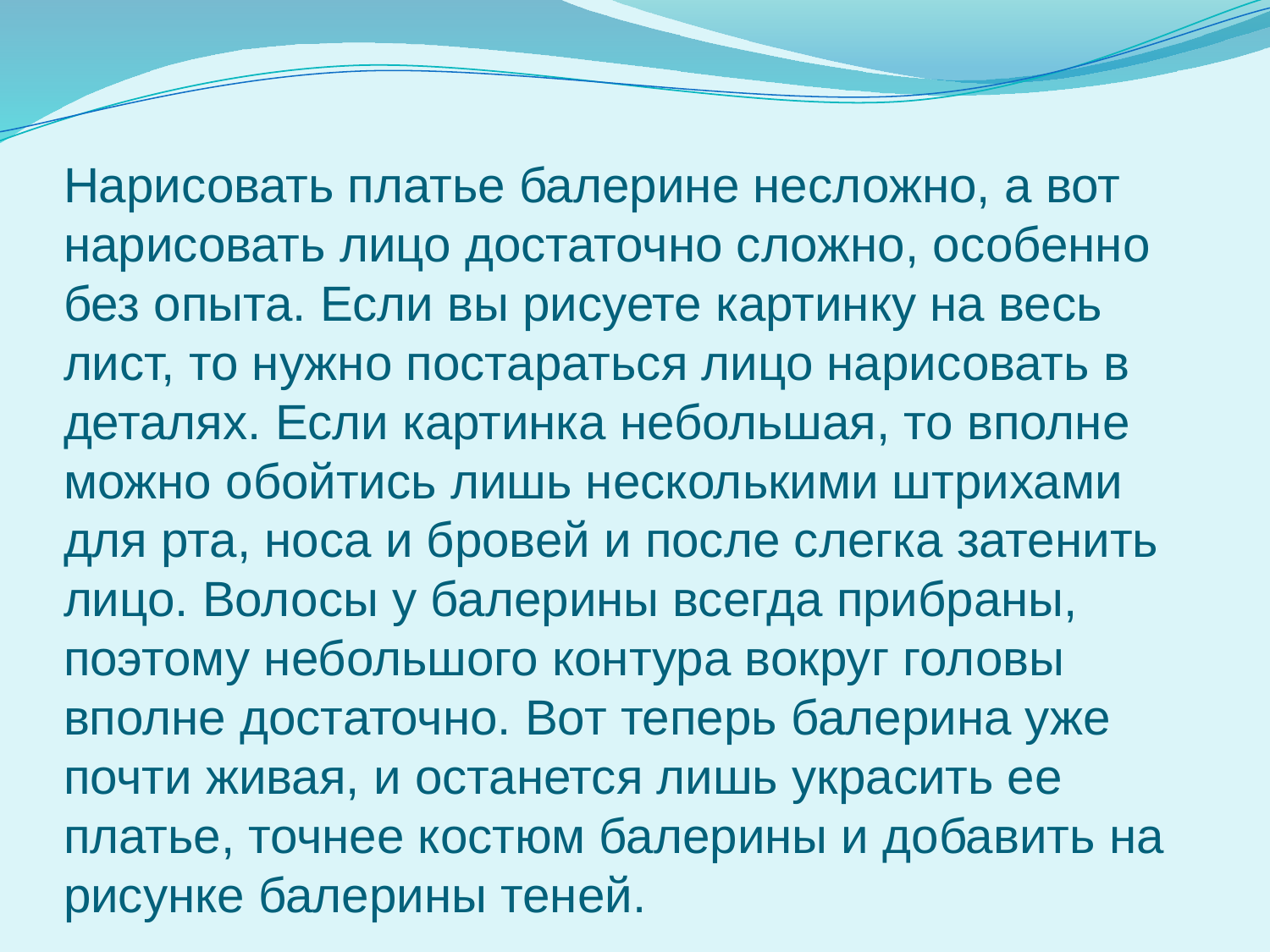

# Нарисовать платье балерине несложно, а вот нарисовать лицо достаточно сложно, особенно без опыта. Если вы рисуете картинку на весь лист, то нужно постараться лицо нарисовать в деталях. Если картинка небольшая, то вполне можно обойтись лишь несколькими штрихами для рта, носа и бровей и после слегка затенить лицо. Волосы у балерины всегда прибраны, поэтому небольшого контура вокруг головы вполне достаточно. Вот теперь балерина уже почти живая, и останется лишь украсить ее платье, точнее костюм балерины и добавить на рисунке балерины теней.